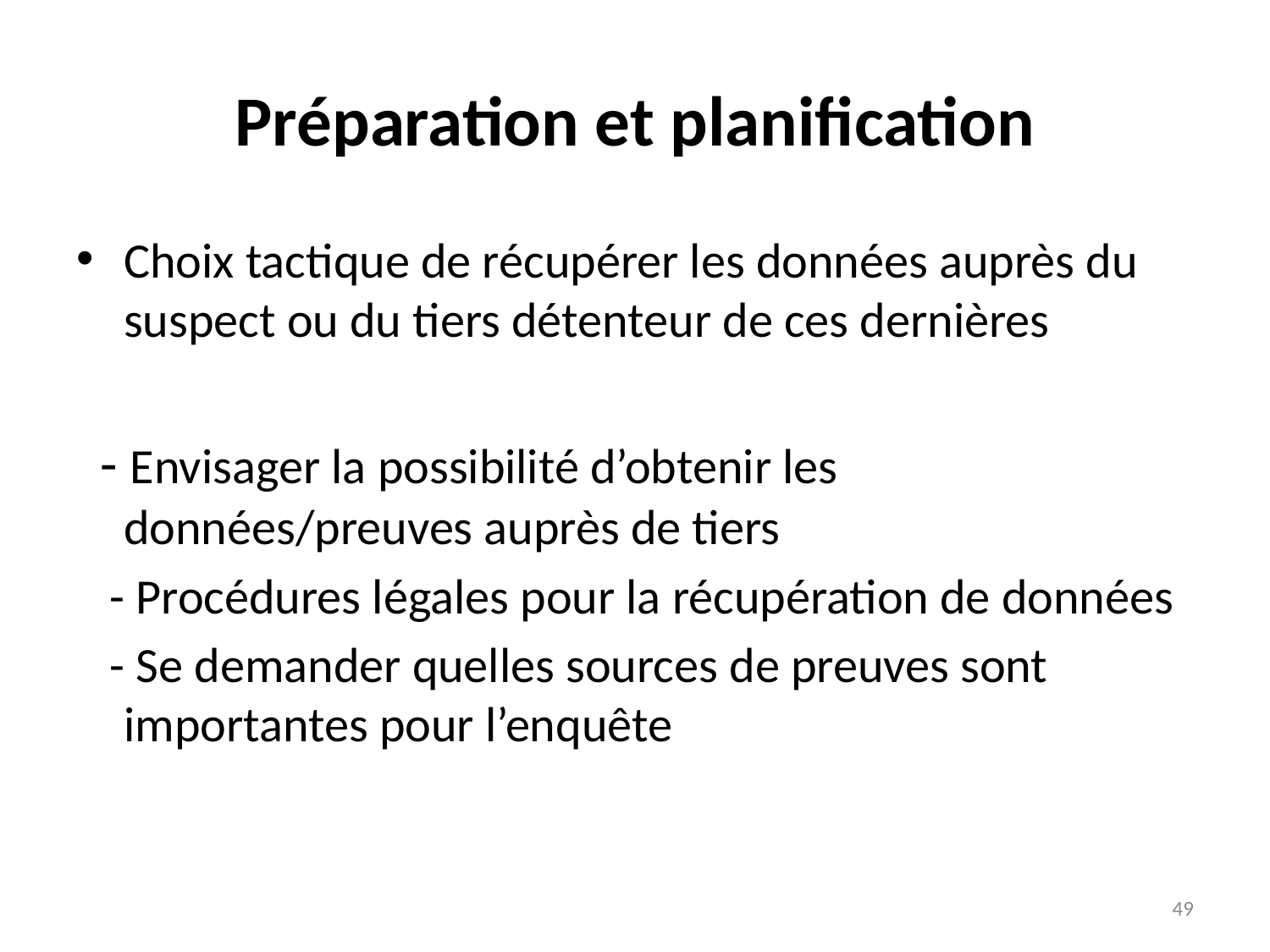

# Préparation et planification
Choix tactique de récupérer les données auprès du suspect ou du tiers détenteur de ces dernières

  - Envisager la possibilité d’obtenir les données/preuves auprès de tiers
   - Procédures légales pour la récupération de données
   - Se demander quelles sources de preuves sont importantes pour l’enquête

49